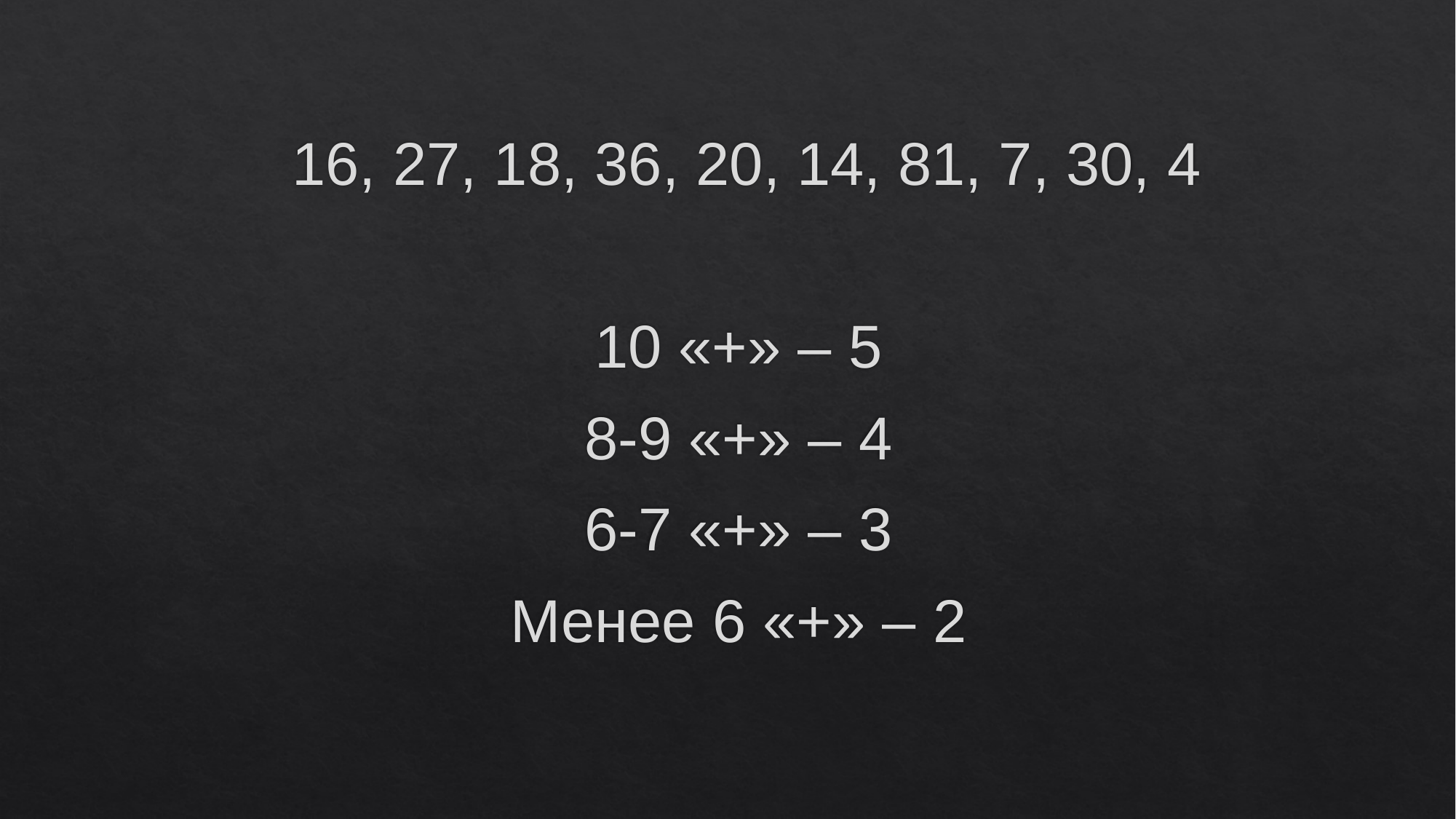

#
16, 27, 18, 36, 20, 14, 81, 7, 30, 4

10 «+» – 5
8-9 «+» – 4
6-7 «+» – 3
Менее 6 «+» – 2